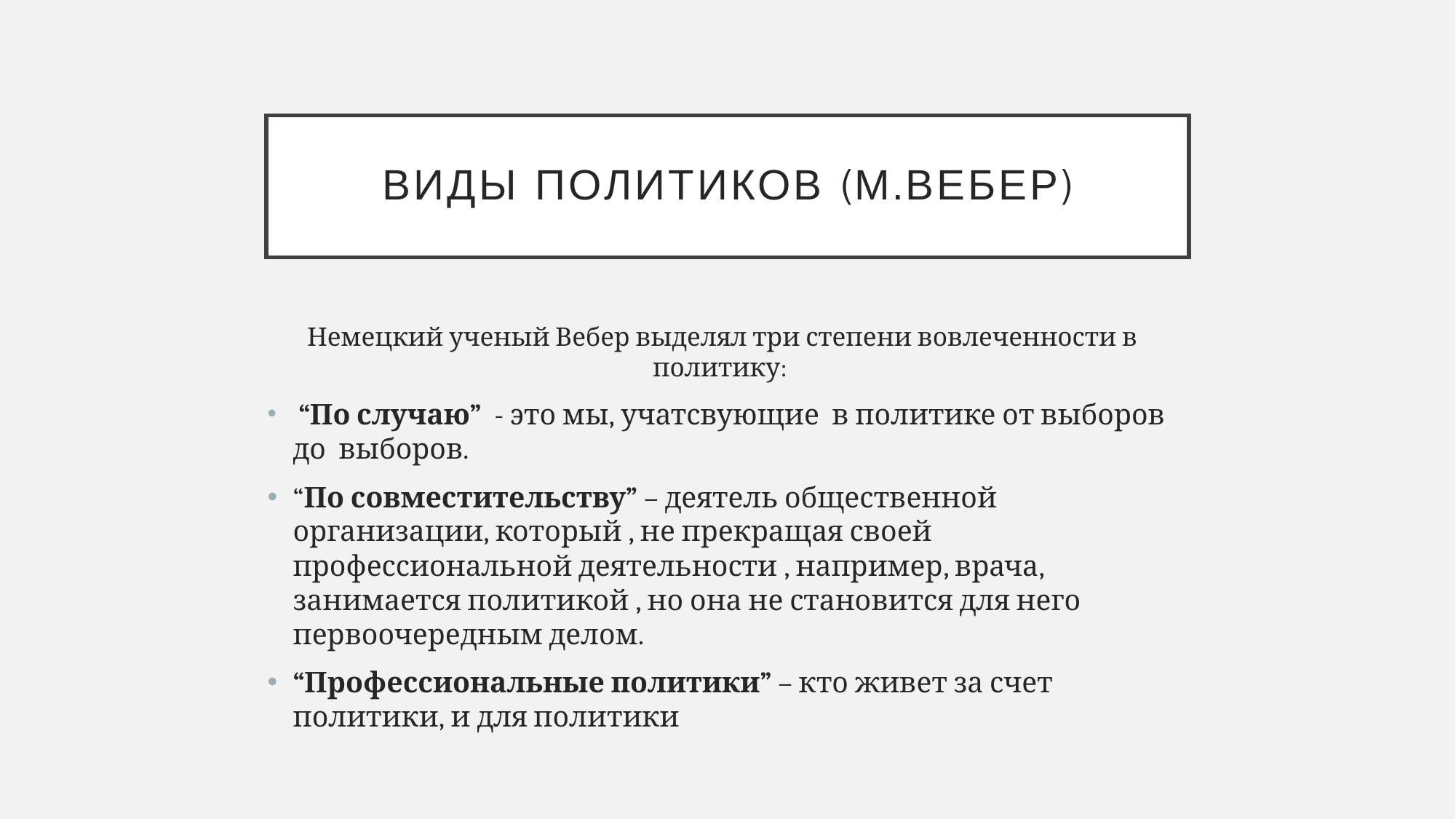

# Виды политиков (М.Вебер)
Немецкий ученый Вебер выделял три степени вовлеченности в политику:
 “По случаю”  - это мы, учатсвующие  в политике от выборов до  выборов.
“По совместительству” – деятель общественной организации, который , не прекращая своей профессиональной деятельности , например, врача, занимается политикой , но она не становится для него первоочередным делом.
“Профессиональные политики” – кто живет за счет политики, и для политики